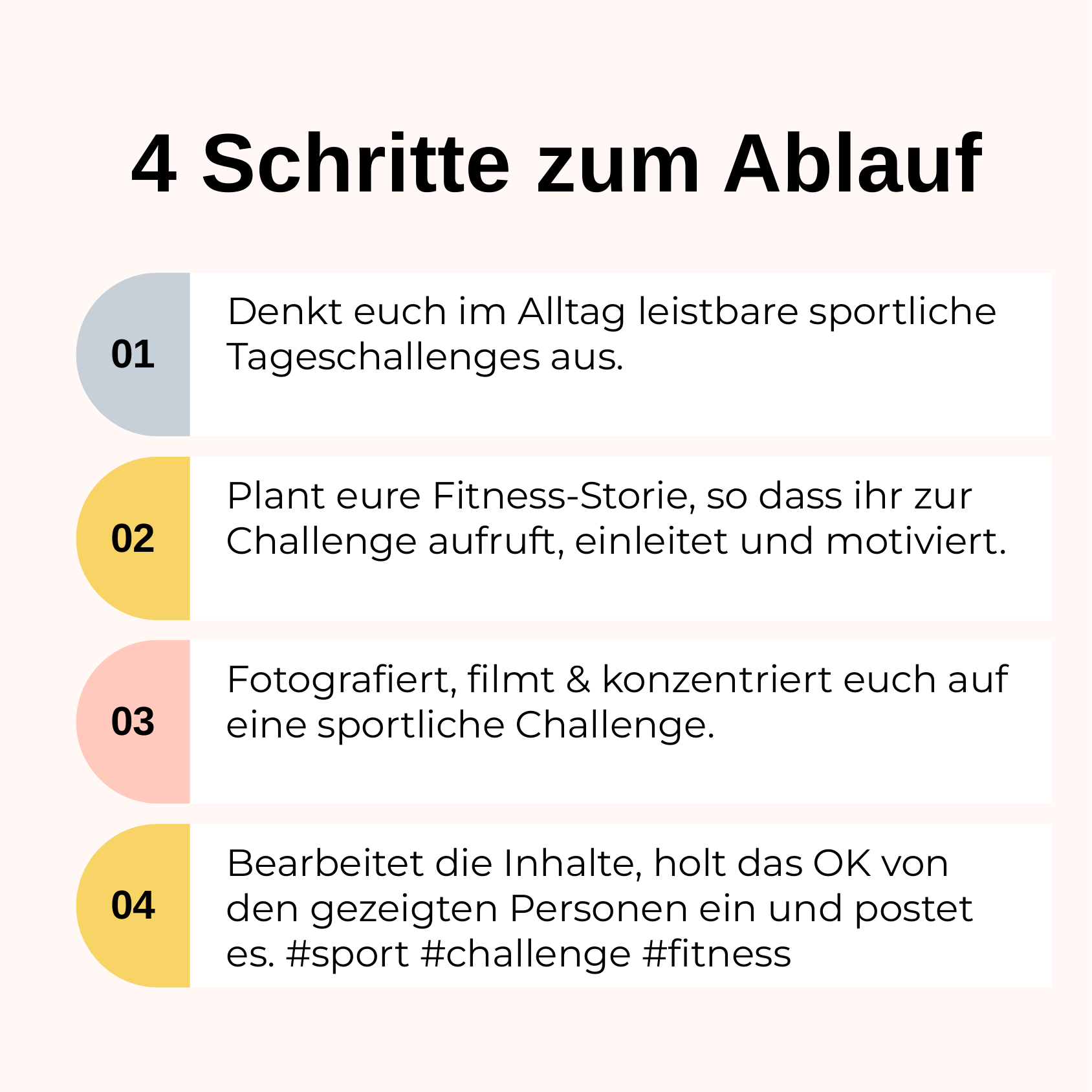

4 Schritte zum Ablauf

Denkt euch im Alltag leistbare sportliche Tageschallenges aus.

01

Plant eure Fitness-Storie, so dass ihr zur Challenge aufruft, einleitet und motiviert.

02

Fotografiert, filmt & konzentriert euch auf eine sportliche Challenge.

03

Bearbeitet die Inhalte, holt das OK von den gezeigten Personen ein und postet es. #sport #challenge #fitness

04